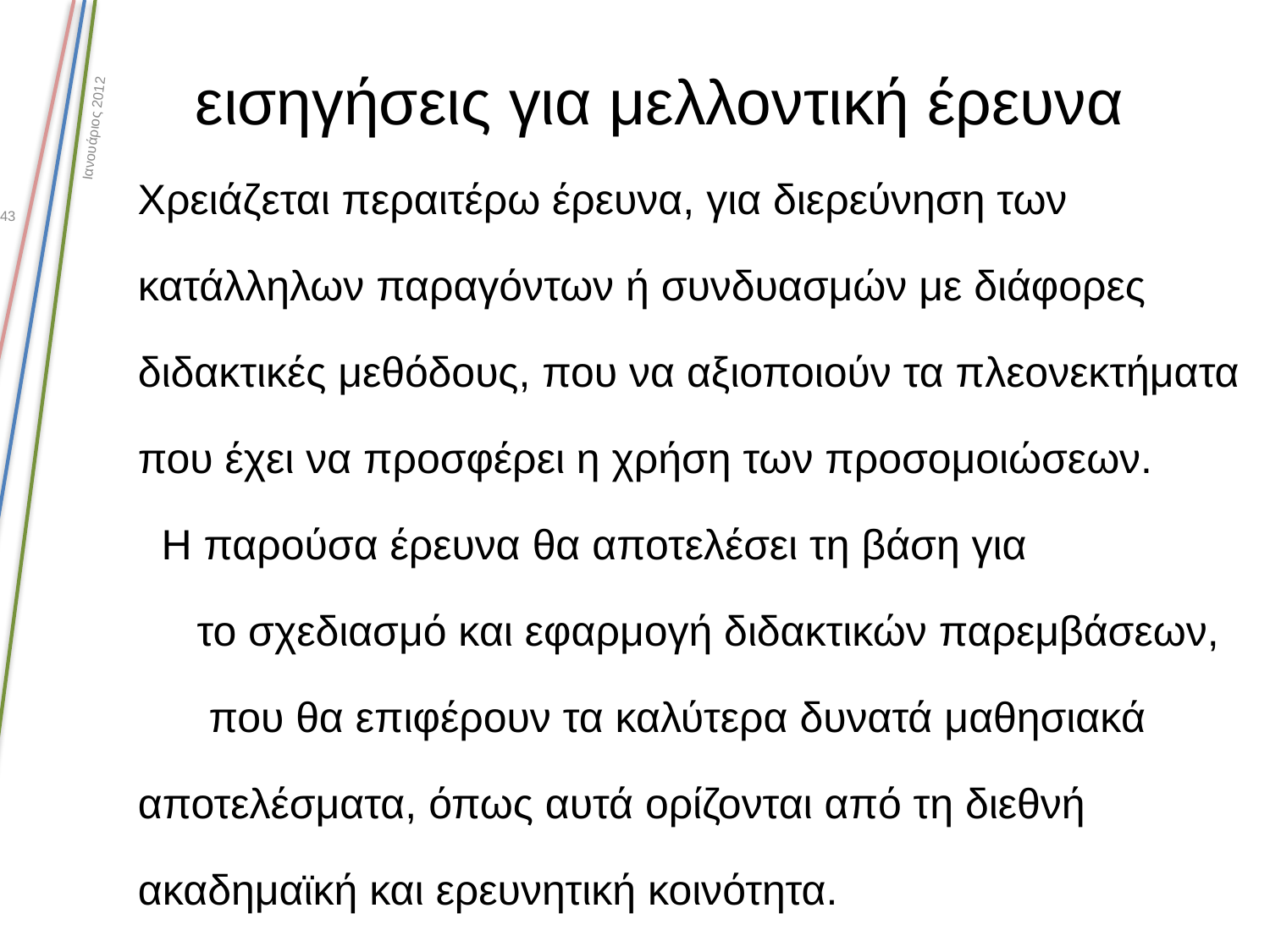

# εισηγήσεις για μελλοντική έρευνα
Ιανουάριος 2012
    Χρειάζεται περαιτέρω έρευνα, για διερεύνηση των κατάλληλων παραγόντων ή συνδυασμών με διάφορες διδακτικές μεθόδους, που να αξιοποιούν τα πλεονεκτήματα που έχει να προσφέρει η χρήση των προσομοιώσεων.            Η παρούσα έρευνα θα αποτελέσει τη βάση για                          το σχεδιασμό και εφαρμογή διδακτικών παρεμβάσεων,           που θα επιφέρουν τα καλύτερα δυνατά μαθησιακά αποτελέσματα, όπως αυτά ορίζονται από τη διεθνή ακαδημαϊκή και ερευνητική κοινότητα.

43